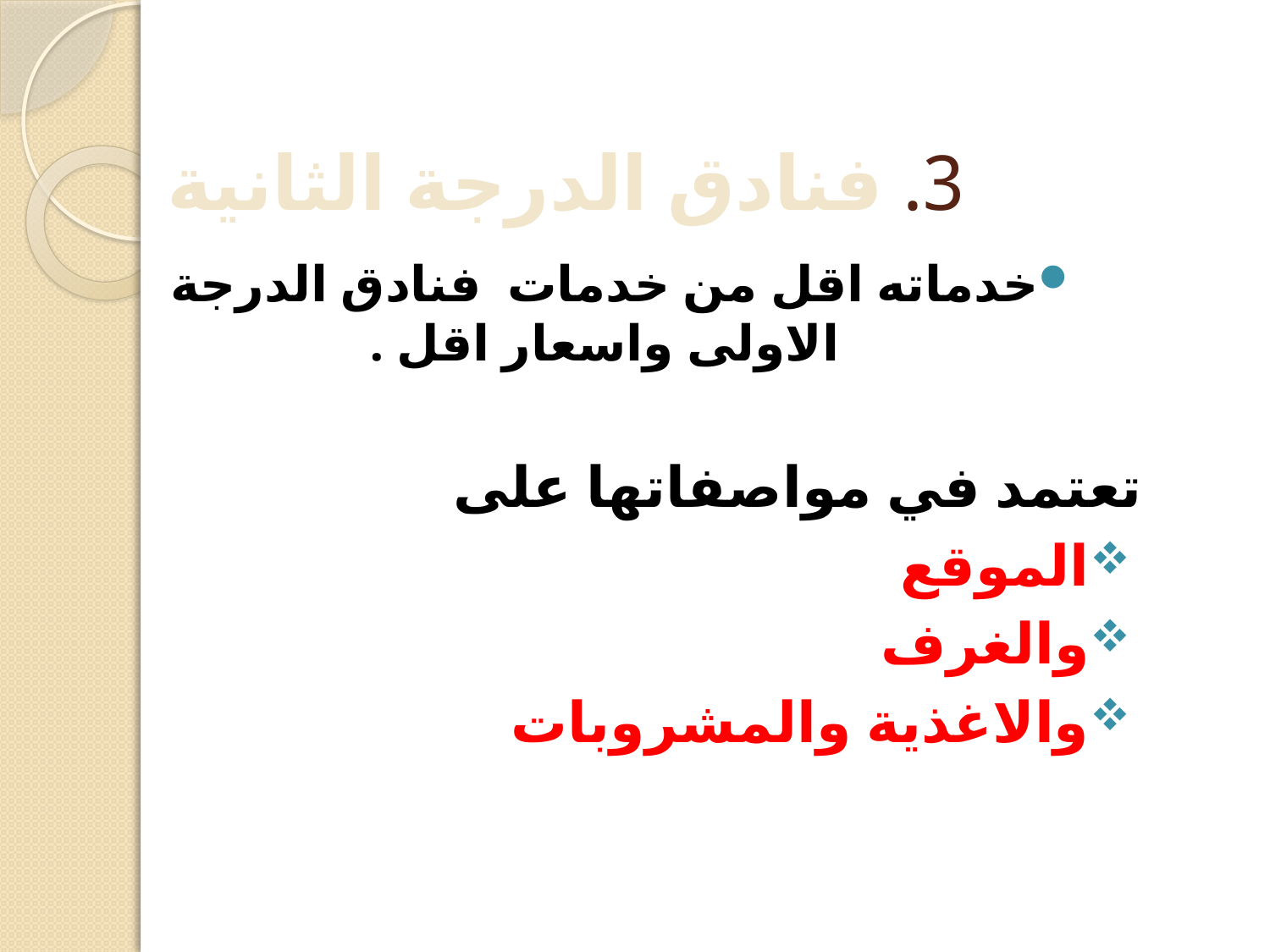

# 3. فنادق الدرجة الثانية
خدماته اقل من خدمات  فنادق الدرجة الاولى واسعار اقل .

تعتمد في مواصفاتها على
الموقع
والغرف
والاغذية والمشروبات